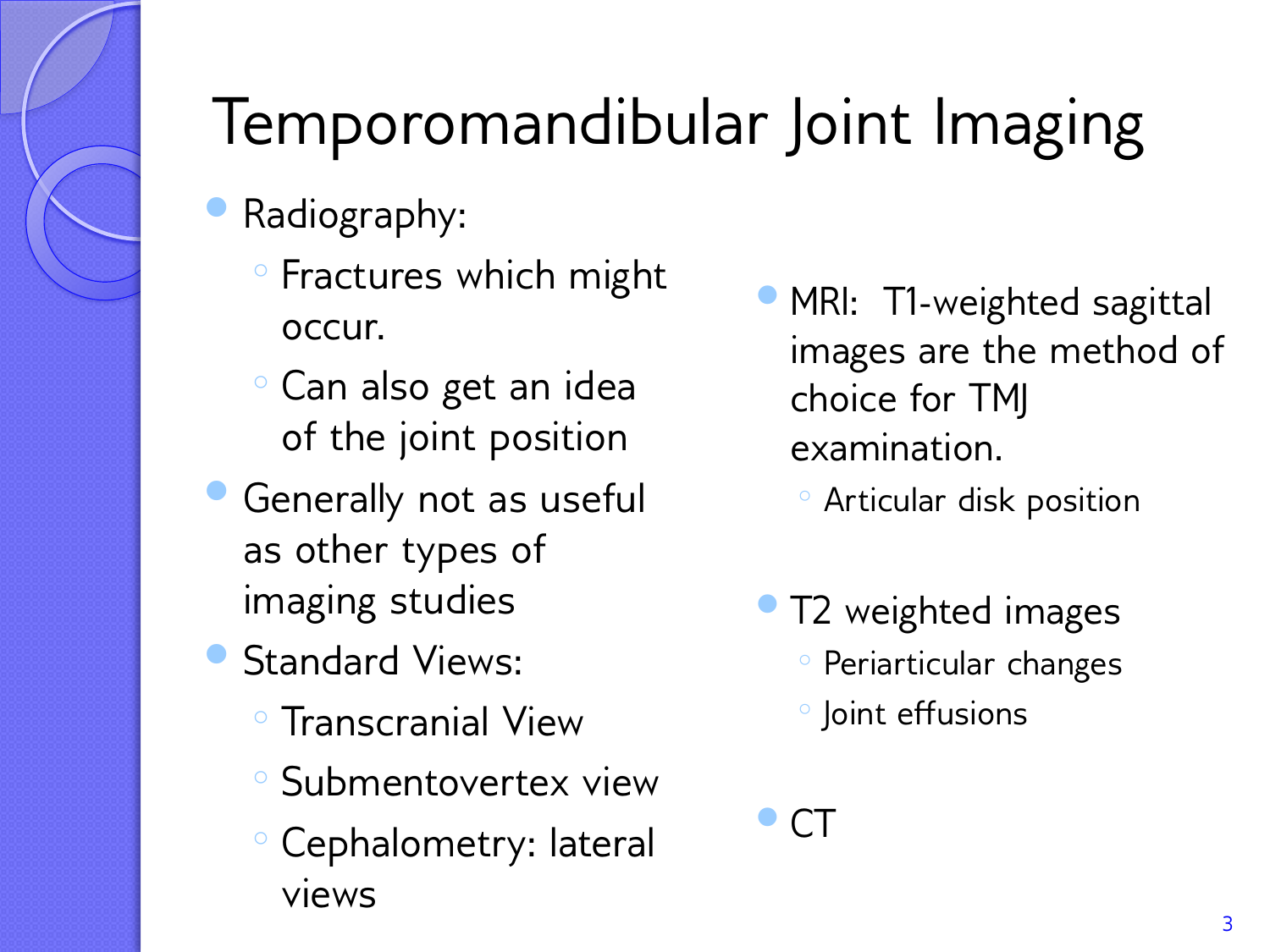

# Temporomandibular Joint Imaging
Radiography:
Fractures which might occur.
Can also get an idea of the joint position
Generally not as useful as other types of imaging studies
Standard Views:
Transcranial View
Submentovertex view
Cephalometry: lateral views

MRI:  T1-weighted sagittal images are the method of choice for TMJ examination.
Articular disk position

T2 weighted images
Periarticular changes
Joint effusions

CT

3